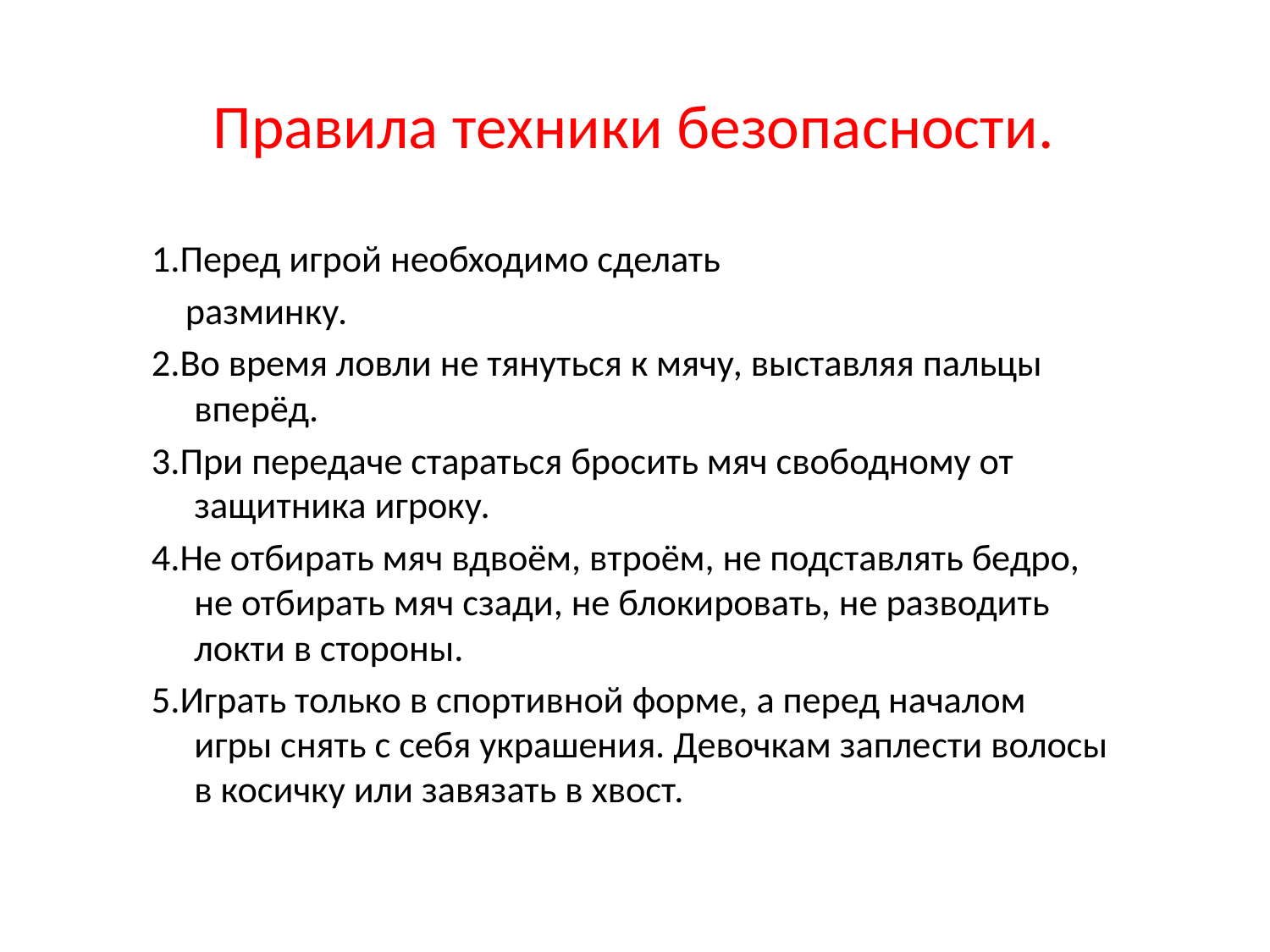

# Правила техники безопасности.
1.Перед игрой необходимо сделать
    разминку.
2.Во время ловли не тянуться к мячу, выставляя пальцы вперёд.
3.При передаче стараться бросить мяч свободному от защитника игроку.
4.Не отбирать мяч вдвоём, втроём, не подставлять бедро, не отбирать мяч сзади, не блокировать, не разводить локти в стороны.
5.Играть только в спортивной форме, а перед началом игры снять с себя украшения. Девочкам заплеcти волосы в косичку или завязать в хвост.